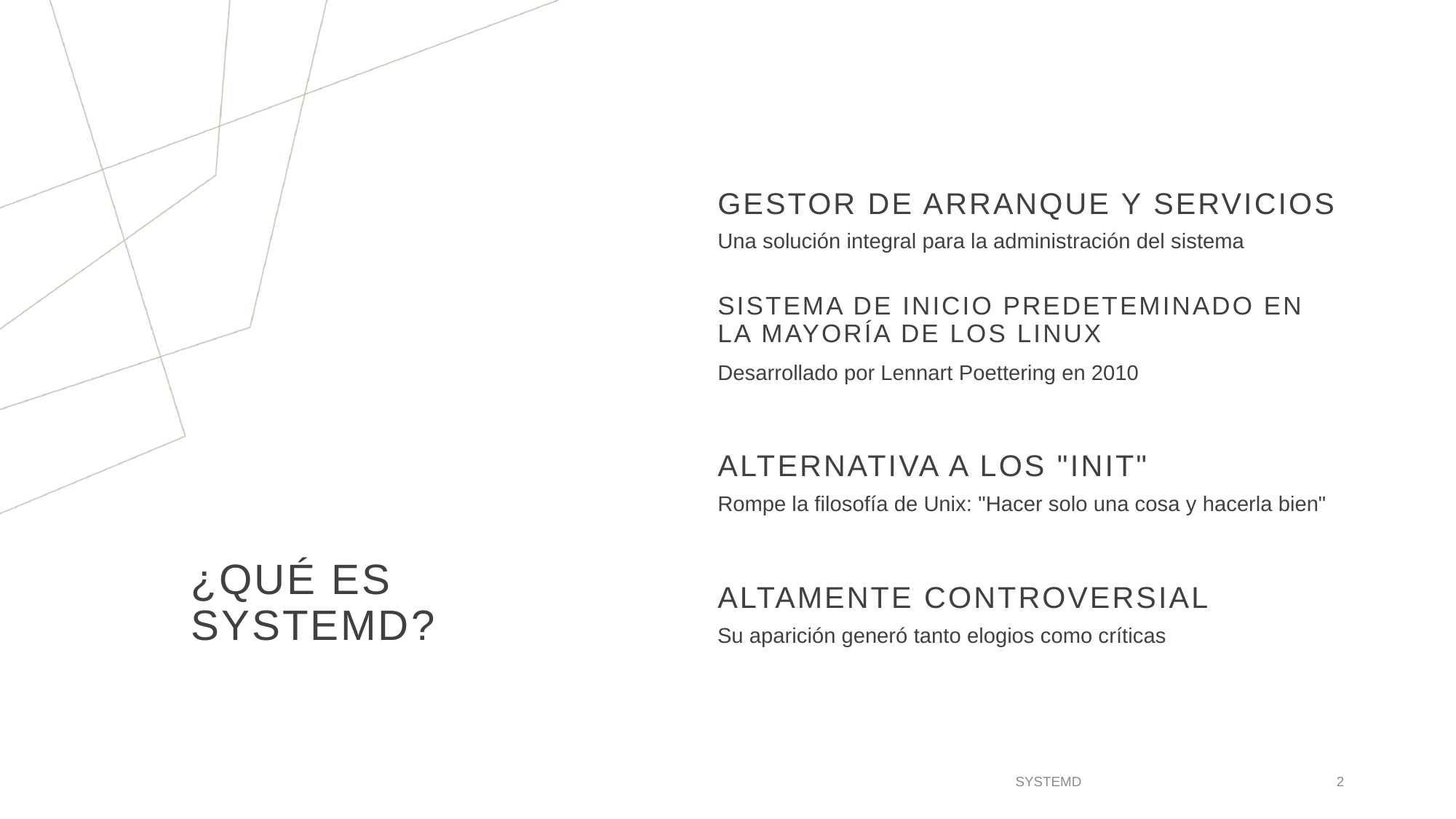

GESTOR DE ARRANQUE Y SERVICIOS
Una solución integral para la administración del sistema
SISTEMA DE INICIO PREDETEMINADO EN LA MAYORÍA DE LOS LINUX
Desarrollado por Lennart Poettering en 2010
ALTERNATIVA A LOS "INIT"
Rompe la filosofía de Unix: "Hacer solo una cosa y hacerla bien"
# ¿qué es systemd?
ALTAMENTE CONTROVERSIAL
Su aparición generó tanto elogios como críticas
SYSTEMD
2